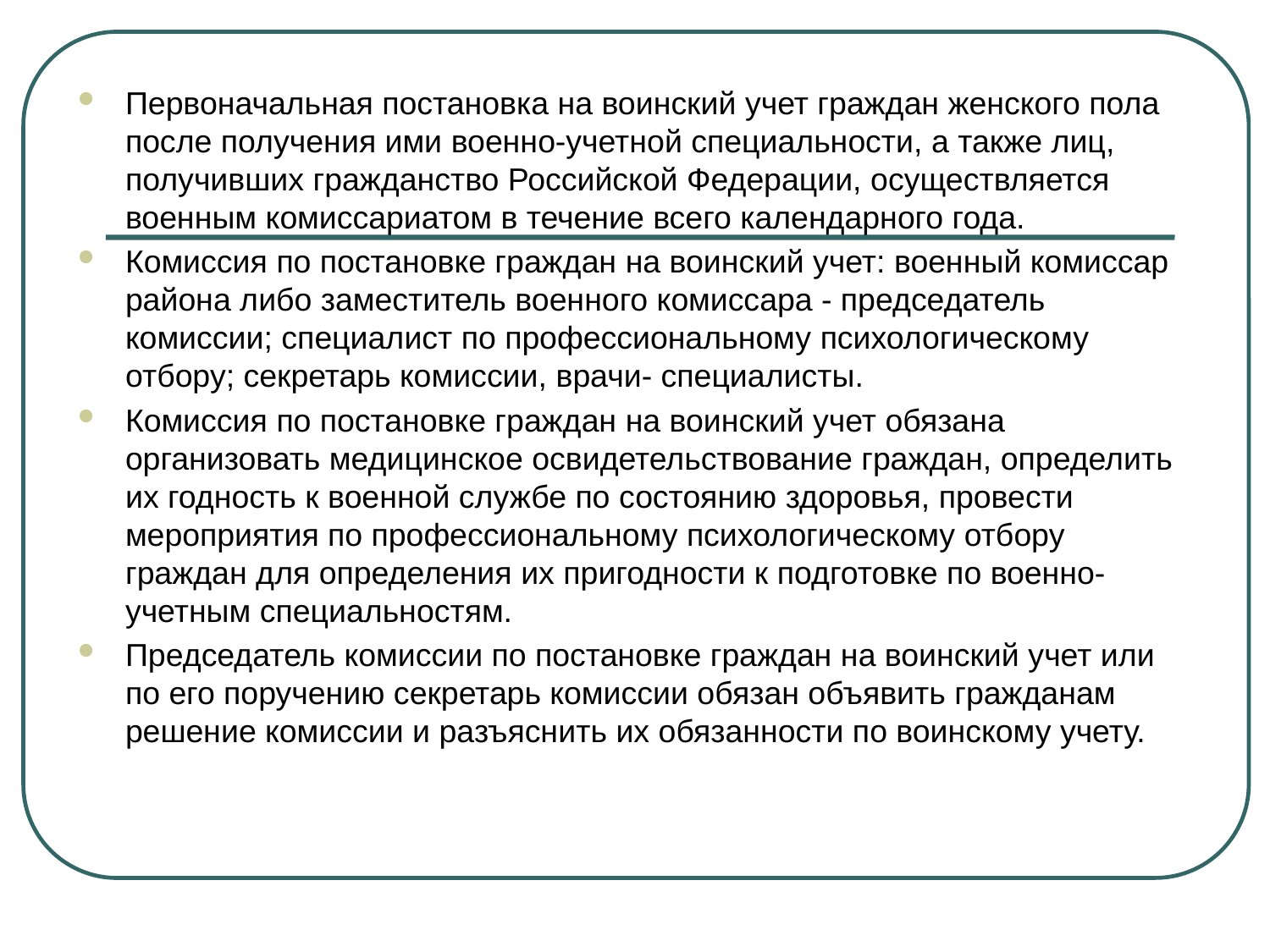

Первоначальная постановка на воинский учет граждан женского пола после получения ими военно-учетной специальности, а также лиц, получивших гражданство Российской Федерации, осуществляется военным комиссариатом в течение всего календарного года.
Комиссия по постановке граждан на воинский учет: военный комиссар района либо заместитель военного комиссара - председатель комиссии; специалист по профессиональному психологическому отбору; секретарь комиссии, врачи- специалисты.
Комиссия по постановке граждан на воинский учет обязана организовать медицинское освидетельствование граждан, определить их годность к военной службе по состоянию здоровья, провести мероприятия по профессиональному психологическому отбору граждан для определения их пригодности к подготовке по военно-учетным специальностям.
Председатель комиссии по постановке граждан на воинский учет или по его поручению секретарь комиссии обязан объявить гражданам решение комиссии и разъяснить их обязанности по воинскому учету.